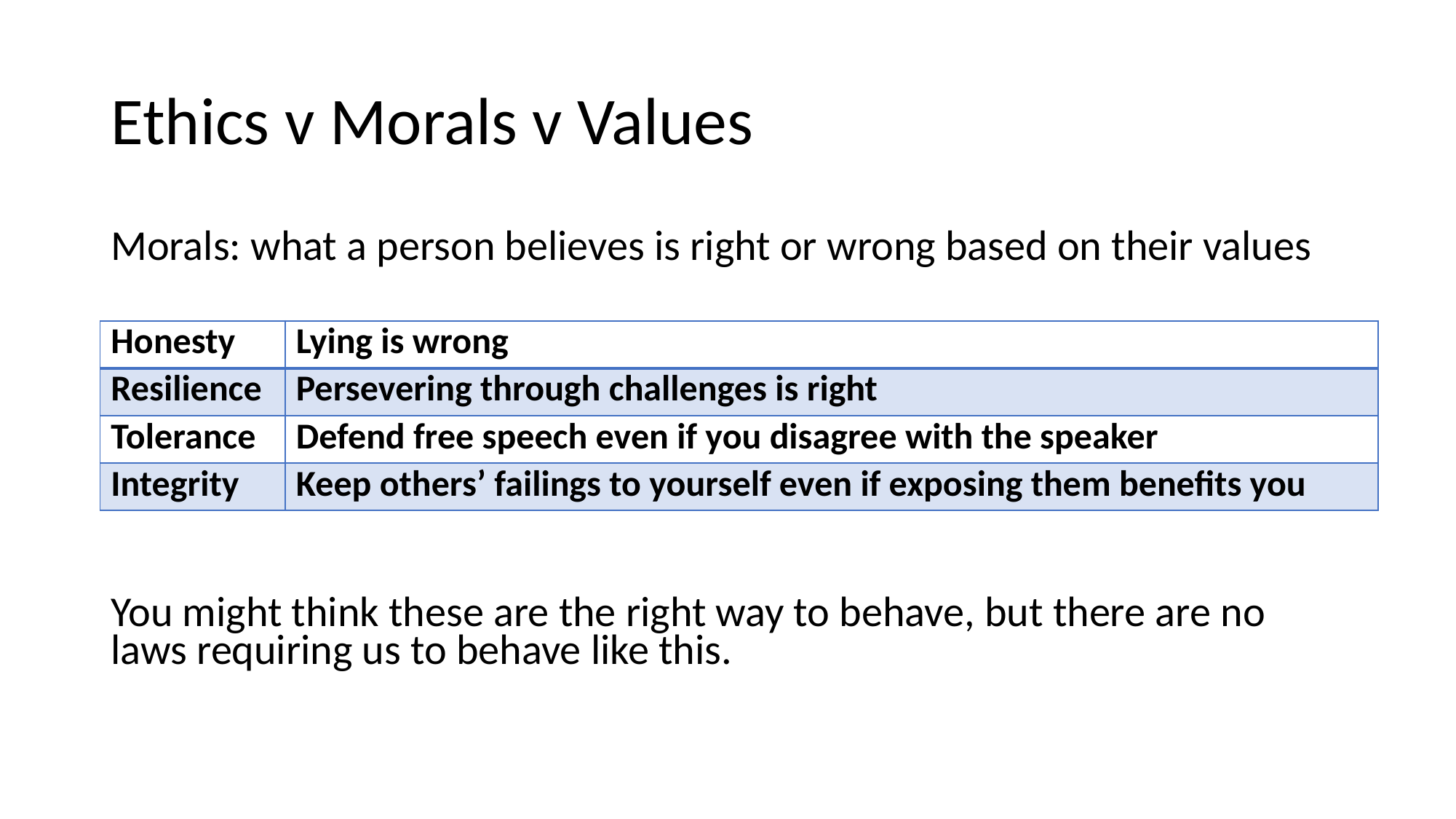

# Ethics v Morals v Values
Morals: what a person believes is right or wrong based on their values

| Honesty | Lying is wrong |
| --- | --- |
| Resilience | Persevering through challenges is right |
| Tolerance | Defend free speech even if you disagree with the speaker |
| Integrity | Keep others’ failings to yourself even if exposing them benefits you |
You might think these are the right way to behave, but there are no laws requiring us to behave like this.